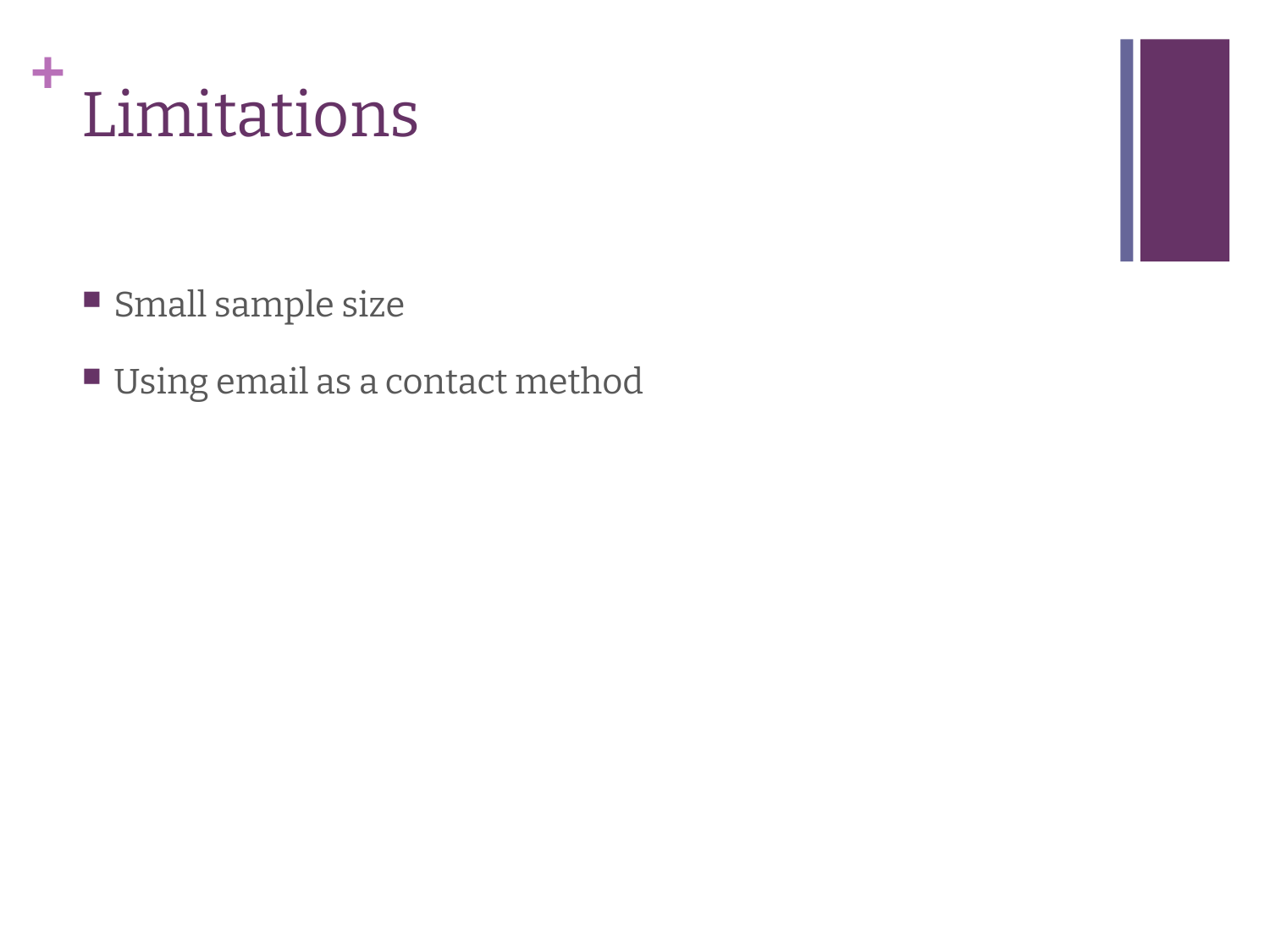

# Limitations
Small sample size
Using email as a contact method